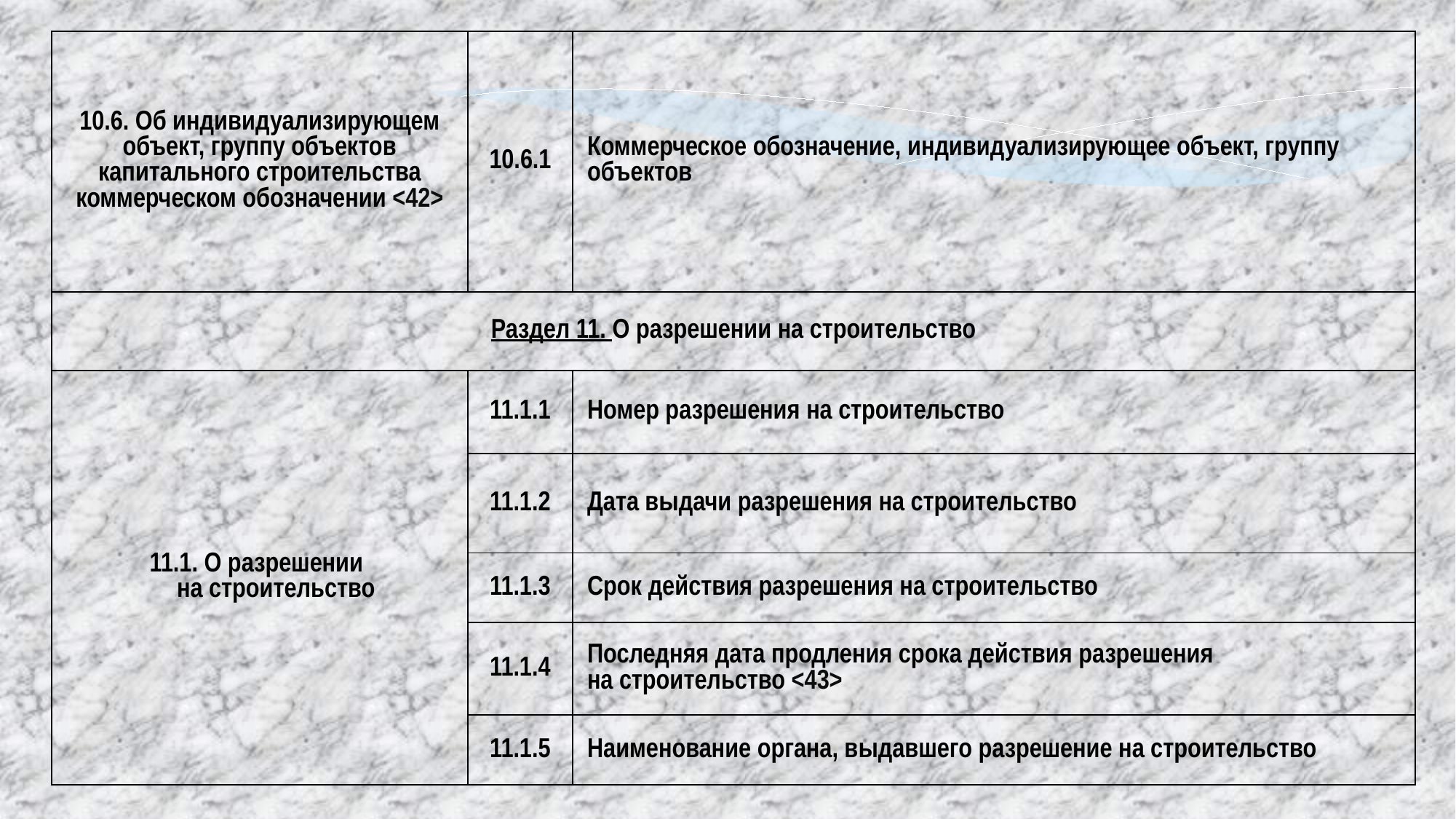

| 10.6. Об индивидуализирующем объект, группу объектов капитального строительства коммерческом обозначении <42> | 10.6.1 | Коммерческое обозначение, индивидуализирующее объект, группу объектов |
| --- | --- | --- |
| Раздел 11. О разрешении на строительство |  |  |
| 11.1. О разрешении на строительство | 11.1.1 | Номер разрешения на строительство |
|  | 11.1.2 | Дата выдачи разрешения на строительство |
|  | 11.1.3 | Срок действия разрешения на строительство |
|  | 11.1.4 | Последняя дата продления срока действия разрешения на строительство <43> |
|  | 11.1.5 | Наименование органа, выдавшего разрешение на строительство |